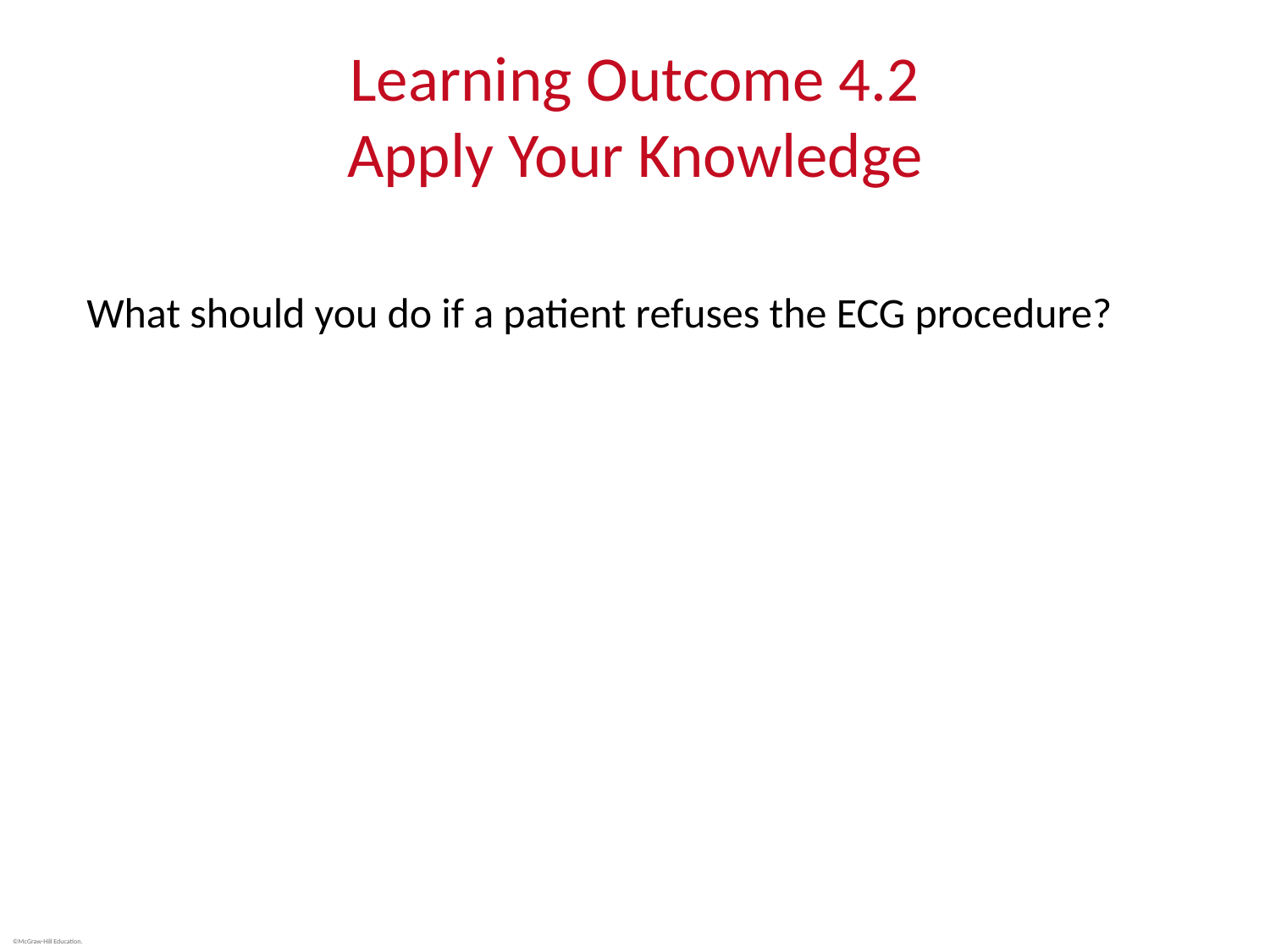

# Learning Outcome 4.2 Apply Your Knowledge
What should you do if a patient refuses the ECG procedure?